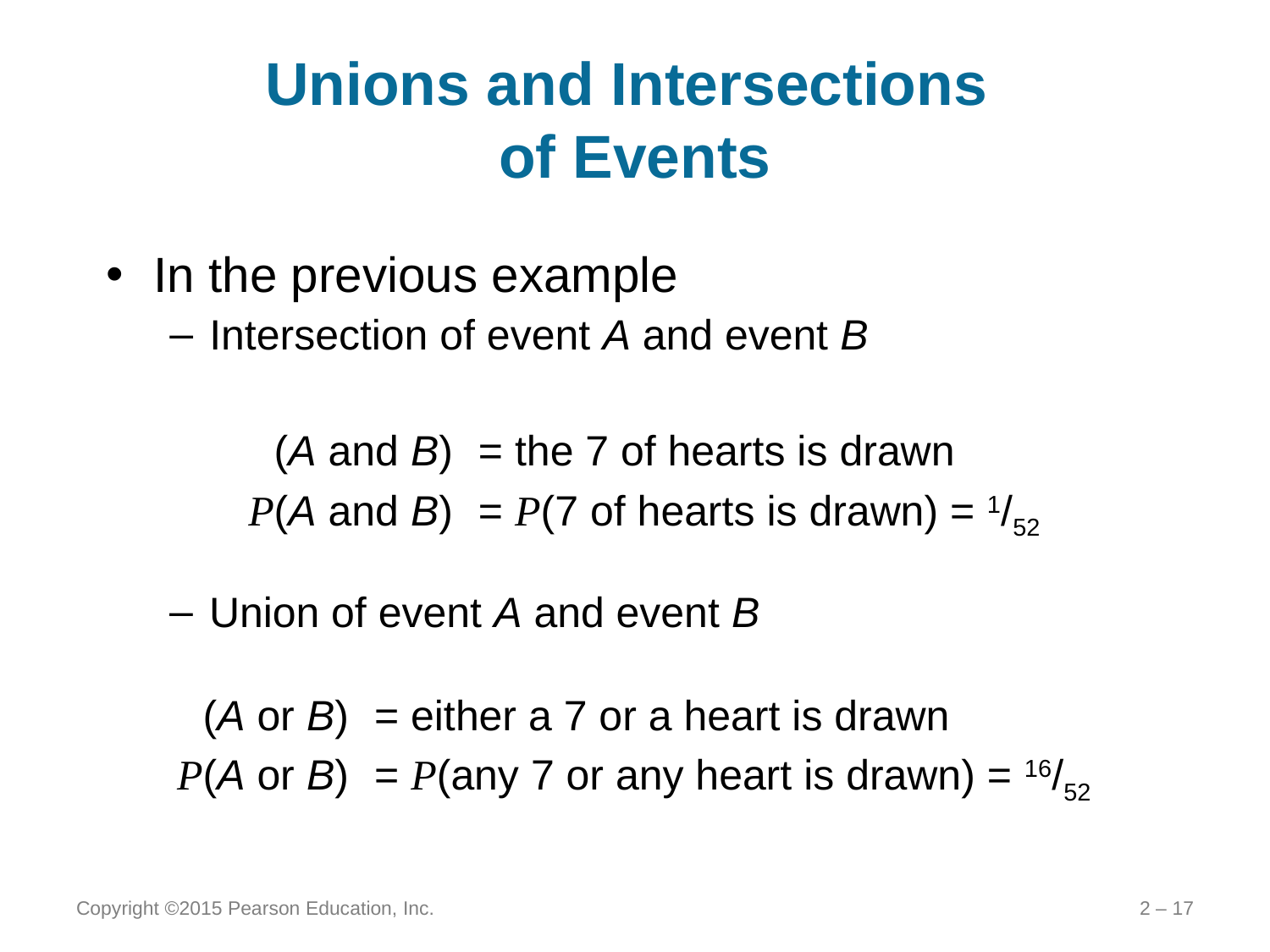

# Unions and Intersections of Events
In the previous example
Intersection of event A and event B
| (A and B) | = the 7 of hearts is drawn |
| --- | --- |
| P(A and B) | = P(7 of hearts is drawn) = 1/52 |
Union of event A and event B
| (A or B) | = either a 7 or a heart is drawn |
| --- | --- |
| P(A or B) | = P(any 7 or any heart is drawn) = 16/52 |
Copyright ©2015 Pearson Education, Inc.
2 – 17